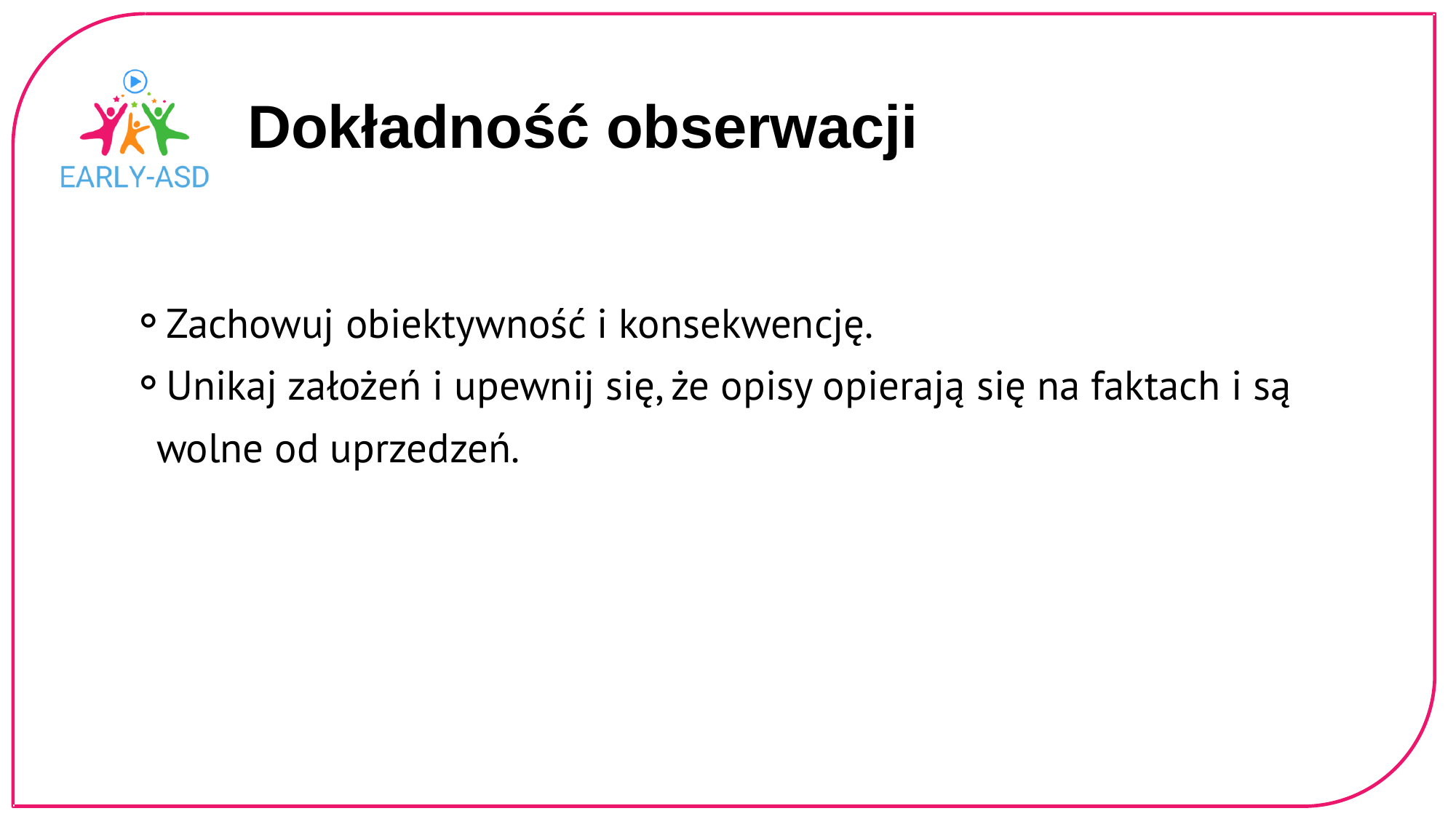

Dokładność obserwacji

Zachowuj obiektywność i konsekwencję.
Unikaj założeń i upewnij się, że opisy opierają się na faktach i są wolne od uprzedzeń.